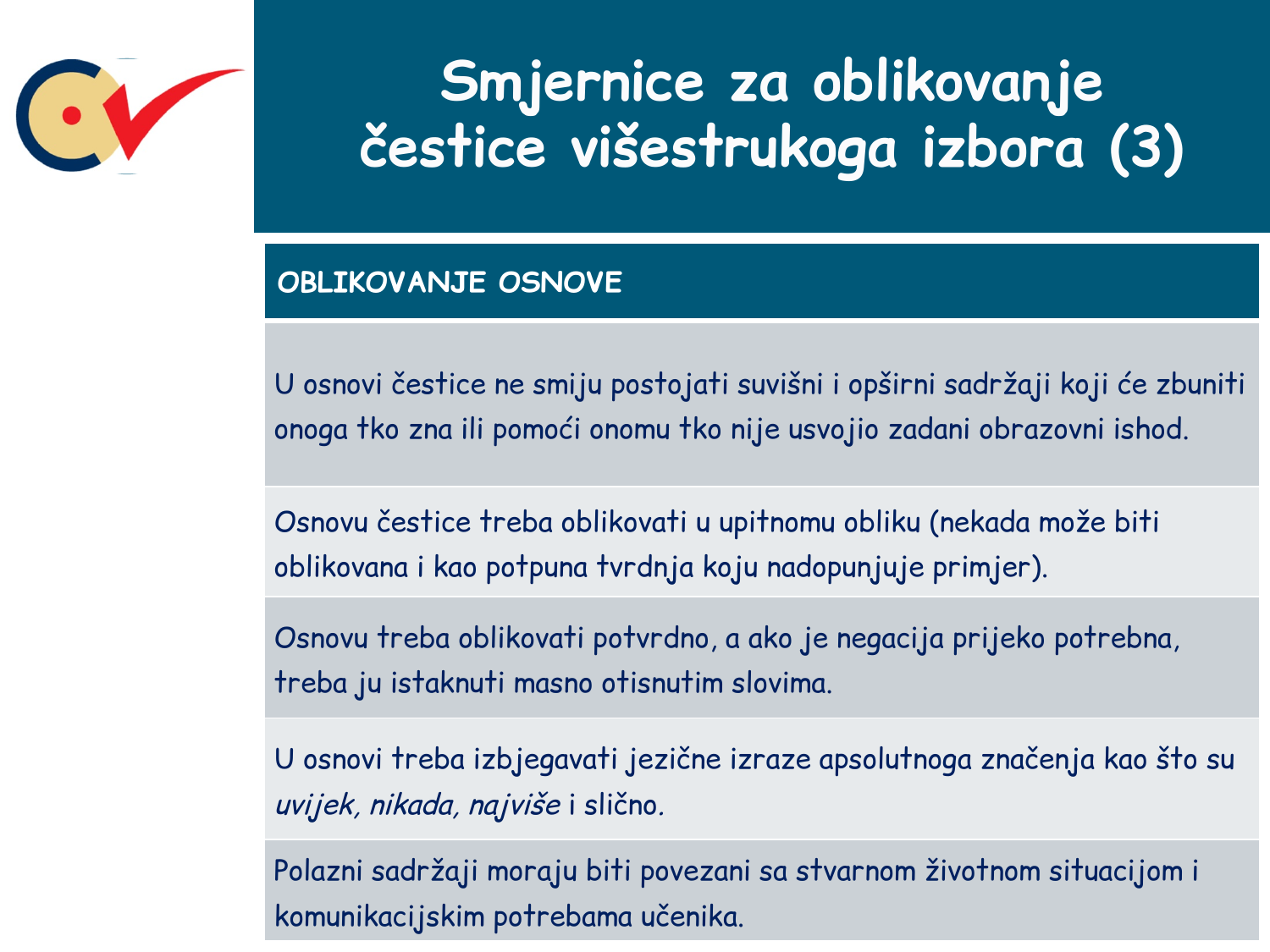

# Smjernice za oblikovanje čestice višestrukoga izbora (3)
| OBLIKOVANJE OSNOVE |
| --- |
| U osnovi čestice ne smiju postojati suvišni i opširni sadržaji koji će zbuniti onoga tko zna ili pomoći onomu tko nije usvojio zadani obrazovni ishod. |
| Osnovu čestice treba oblikovati u upitnomu obliku (nekada može biti oblikovana i kao potpuna tvrdnja koju nadopunjuje primjer). |
| Osnovu treba oblikovati potvrdno, a ako je negacija prijeko potrebna, treba ju istaknuti masno otisnutim slovima. |
| U osnovi treba izbjegavati jezične izraze apsolutnoga značenja kao što su uvijek, nikada, najviše i slično. |
| Polazni sadržaji moraju biti povezani sa stvarnom životnom situacijom i komunikacijskim potrebama učenika. |